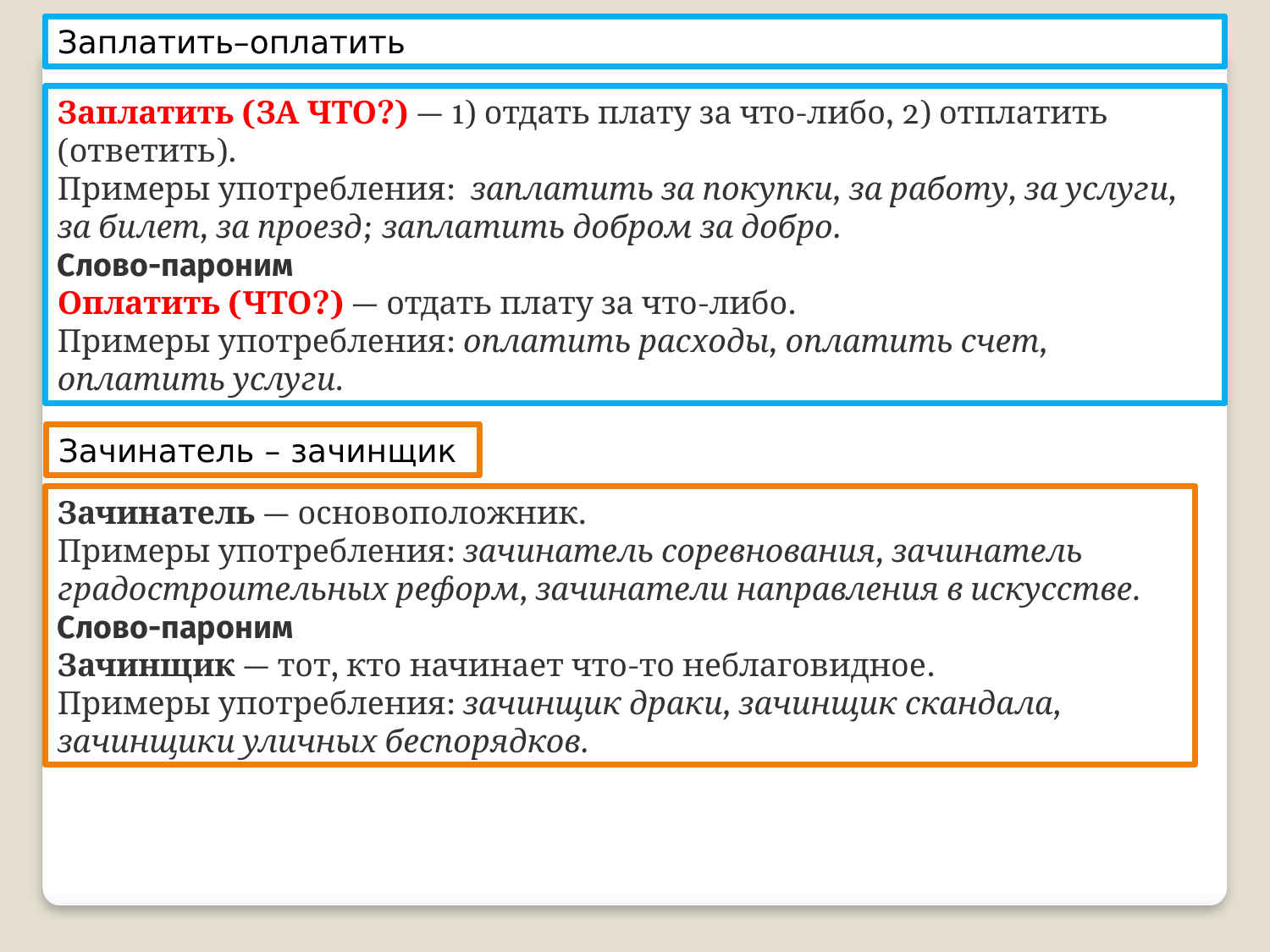

Заплатить–оплатить
Заплатить (ЗА ЧТО?) — 1) отдать плату за что-либо, 2) отплатить (ответить).
Примеры употребления:  заплатить за покупки, за работу, за услуги, за билет, за проезд; заплатить добром за добро.
Слово-пароним
Оплатить (ЧТО?) — отдать плату за что-либо.
Примеры употребления: оплатить расходы, оплатить счет, оплатить услуги.
Зачинатель – зачинщик
Зачинатель — основоположник.
Примеры употребления: зачинатель соревнования, зачинатель градостроительных реформ, зачинатели направления в искусстве.
Слово-пароним
Зачинщик — тот, кто начинает что-то неблаговидное.
Примеры употребления: зачинщик драки, зачинщик скандала, зачинщики уличных беспорядков.